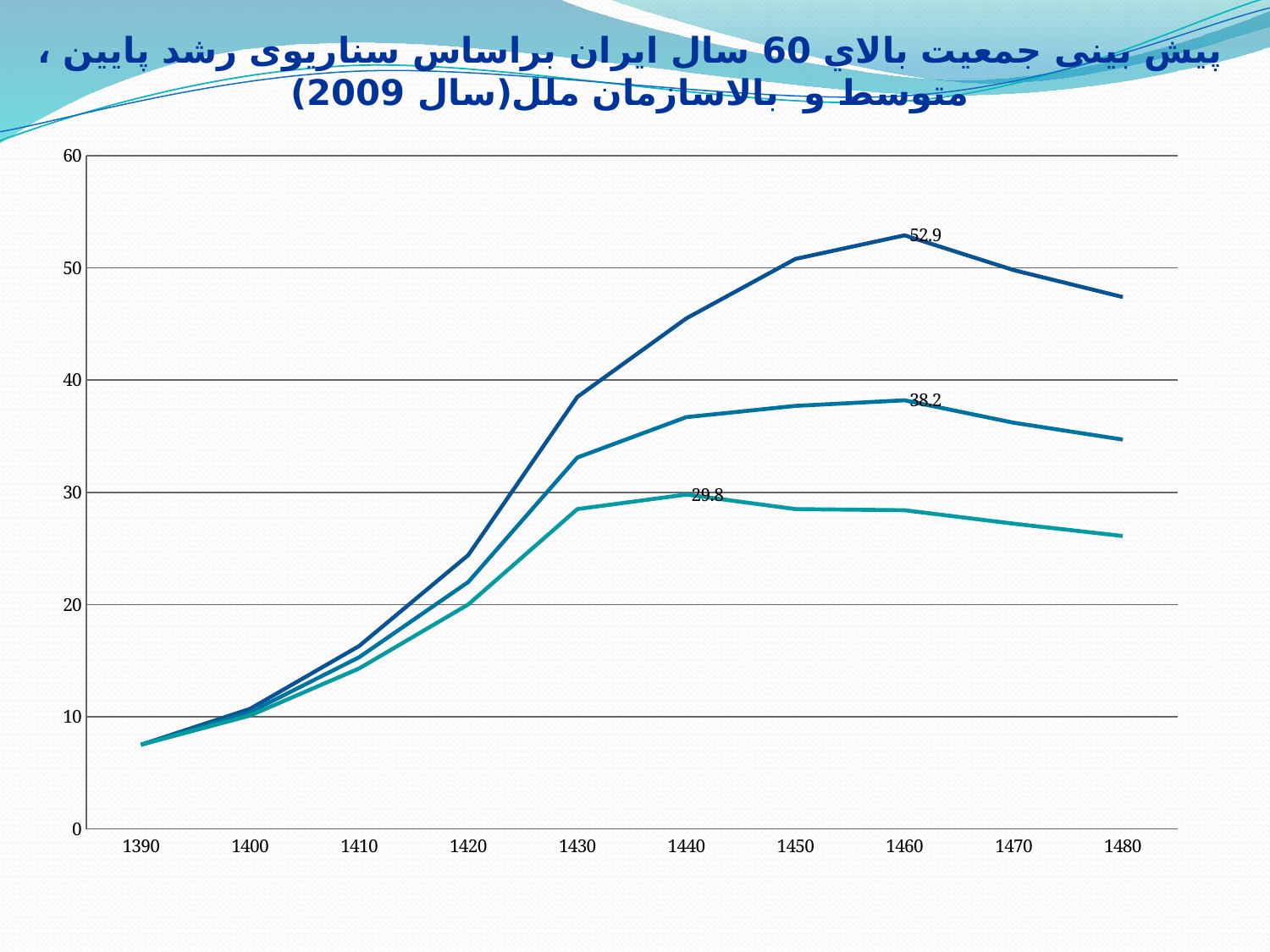

پیش بینی جمعیت بالاي 60 سال ایران براساس سناریوی رشد پايين ، متوسط و  بالاسازمان ملل(سال 2009)

### Chart

| Category | درصد جمعيت
 60 به بالا(رشد پايين) | درصد جمعيت
 60 به بالا(رشد متوسط) | درصد جمعيت
 60 به بالا(رشد بالا) |
|---|---|---|---|
| 1390 | 7.5 | 7.5 | 7.5 |
| 1400 | 10.7 | 10.4 | 10.1 |
| 1410 | 16.3 | 15.3 | 14.3 |
| 1420 | 24.4 | 22.0 | 20.0 |
| 1430 | 38.5 | 33.1 | 28.5 |
| 1440 | 45.5 | 36.7 | 29.8 |
| 1450 | 50.8 | 37.7 | 28.5 |
| 1460 | 52.9 | 38.2 | 28.4 |
| 1470 | 49.8 | 36.2 | 27.2 |
| 1480 | 47.4 | 34.7 | 26.1 |